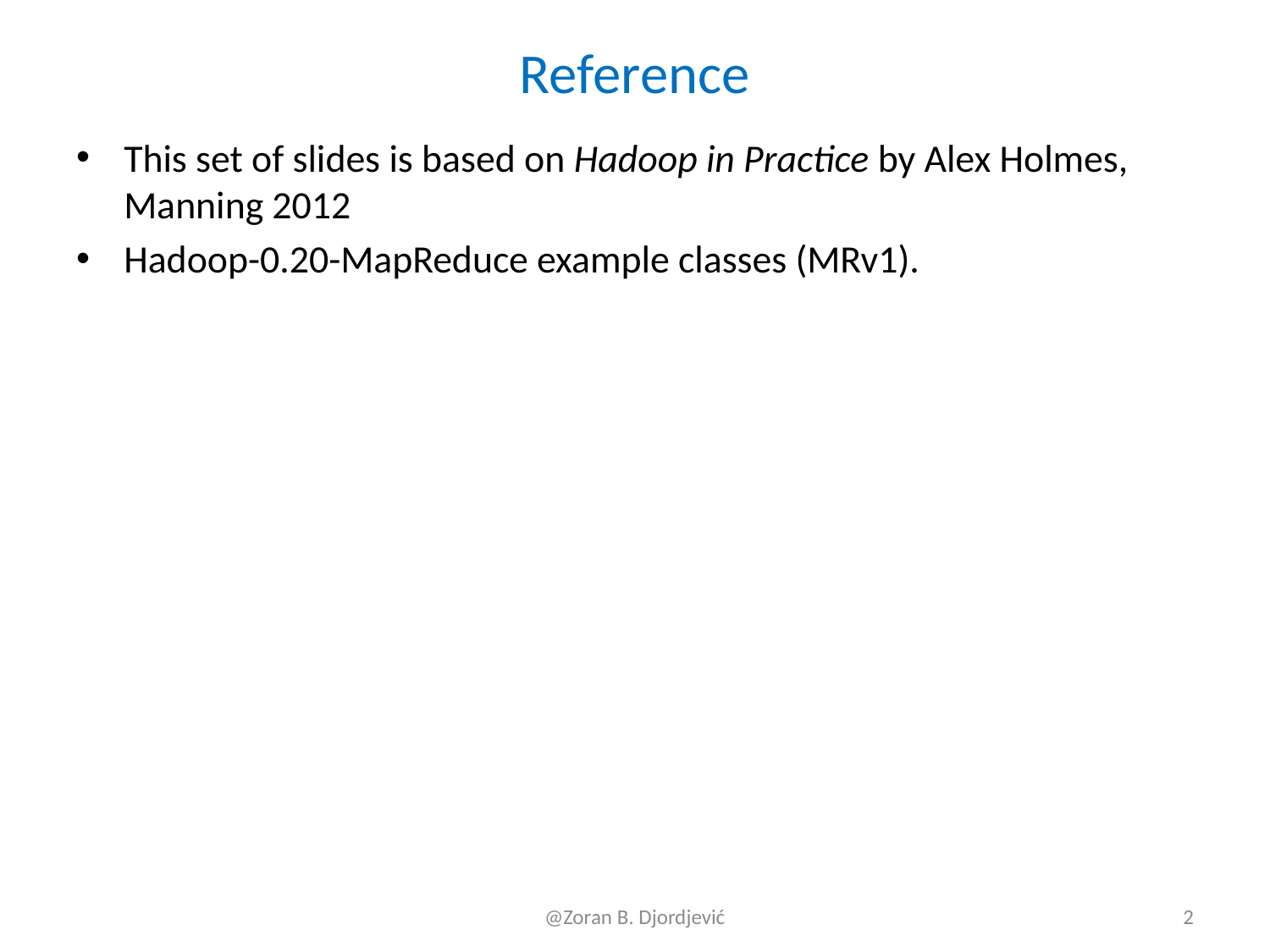

# Reference
This set of slides is based on Hadoop in Practice by Alex Holmes, Manning 2012
Hadoop-0.20-MapReduce example classes (MRv1).
@Zoran B. Djordjević
2